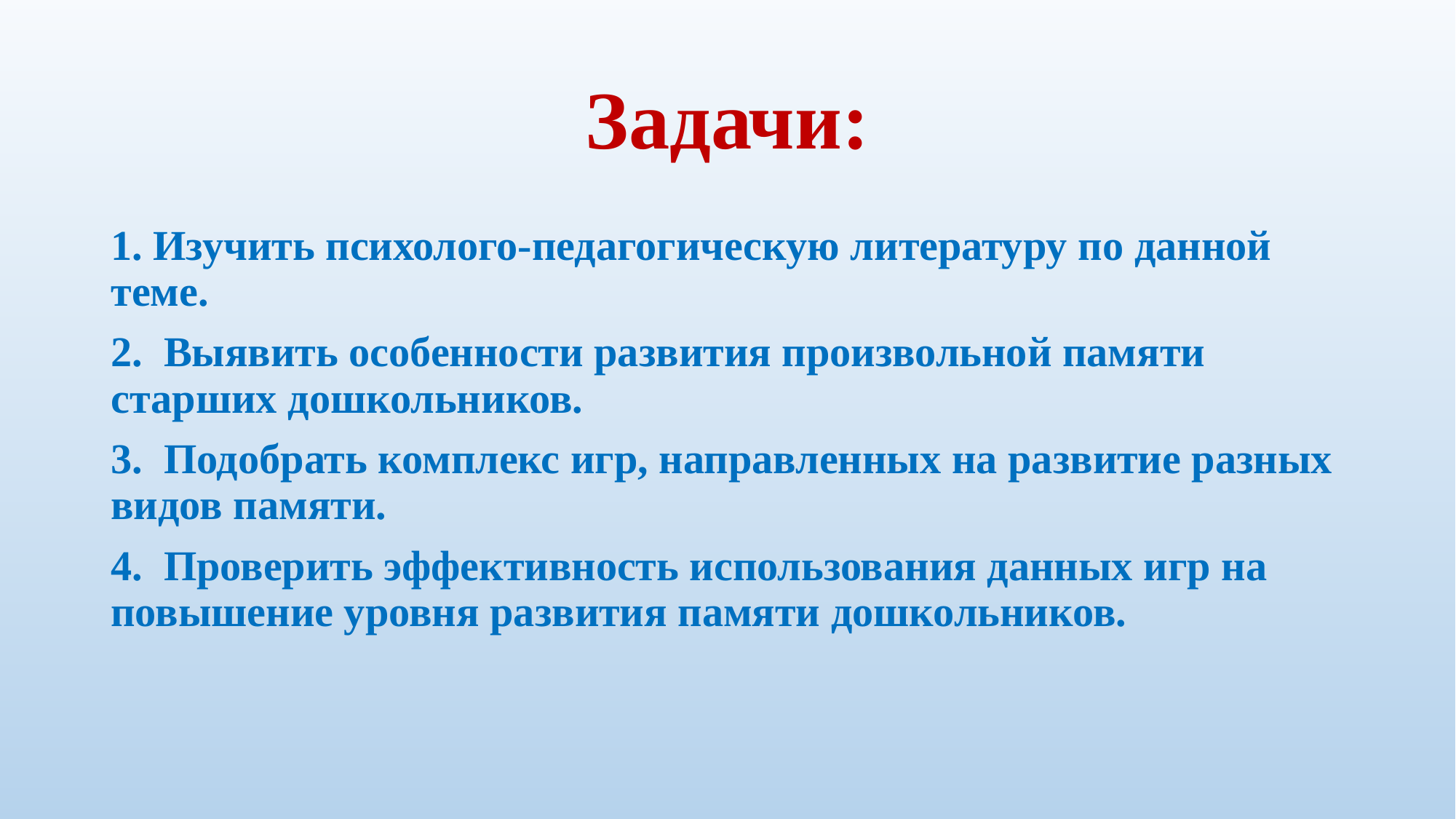

# Задачи:
1. Изучить психолого-педагогическую литературу по данной теме.
2.  Выявить особенности развития произвольной памяти старших дошкольников.
3.  Подобрать комплекс игр, направленных на развитие разных видов памяти.
4.  Проверить эффективность использования данных игр на повышение уровня развития памяти дошкольников.